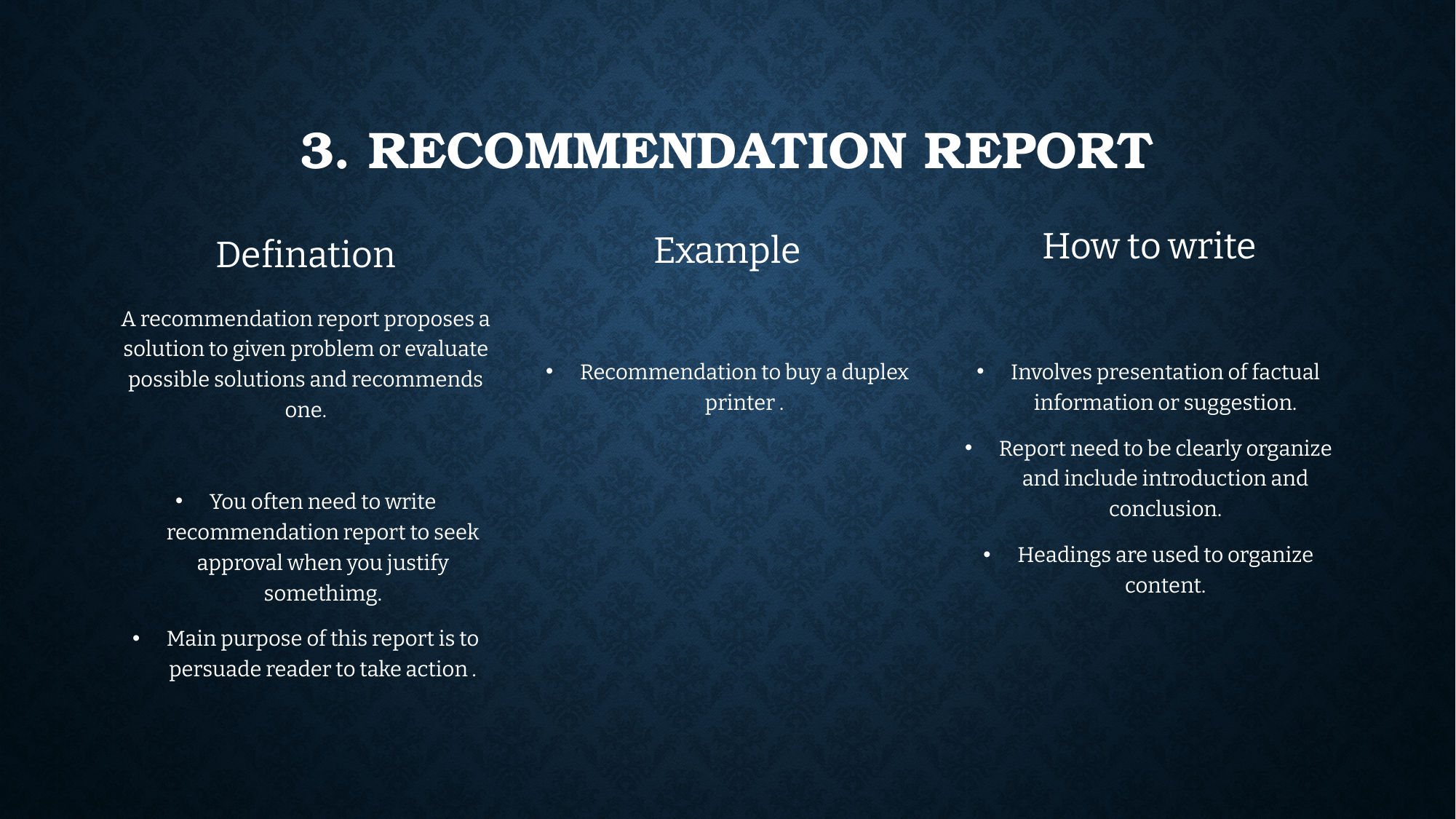

# 3. Recommendation report
How to write
Example
Defination
A recommendation report proposes a solution to given problem or evaluate possible solutions and recommends one.

You often need to write recommendation report to seek approval when you justify somethimg.
Main purpose of this report is to persuade reader to take action .
Recommendation to buy a duplex printer .
Involves presentation of factual information or suggestion.
Report need to be clearly organize and include introduction and conclusion.
Headings are used to organize content.